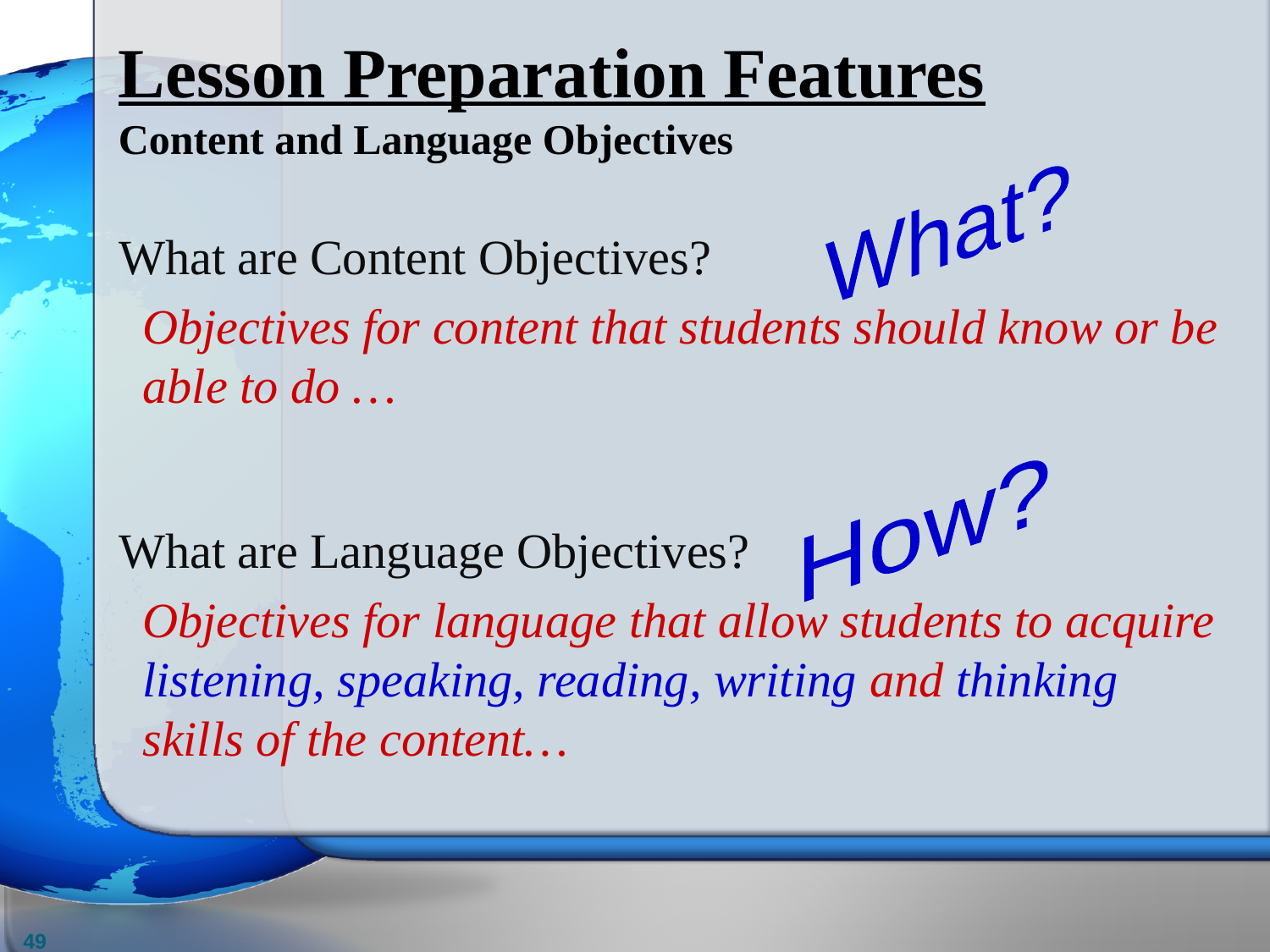

Lesson Preparation Features
Content and Language Objectives
What?

What are Content Objectives?
	Objectives for content that students should know or be able to do …

What are Language Objectives?
	Objectives for language that allow students to acquire listening, speaking, reading, writing and thinking skills of the content…

How?
49